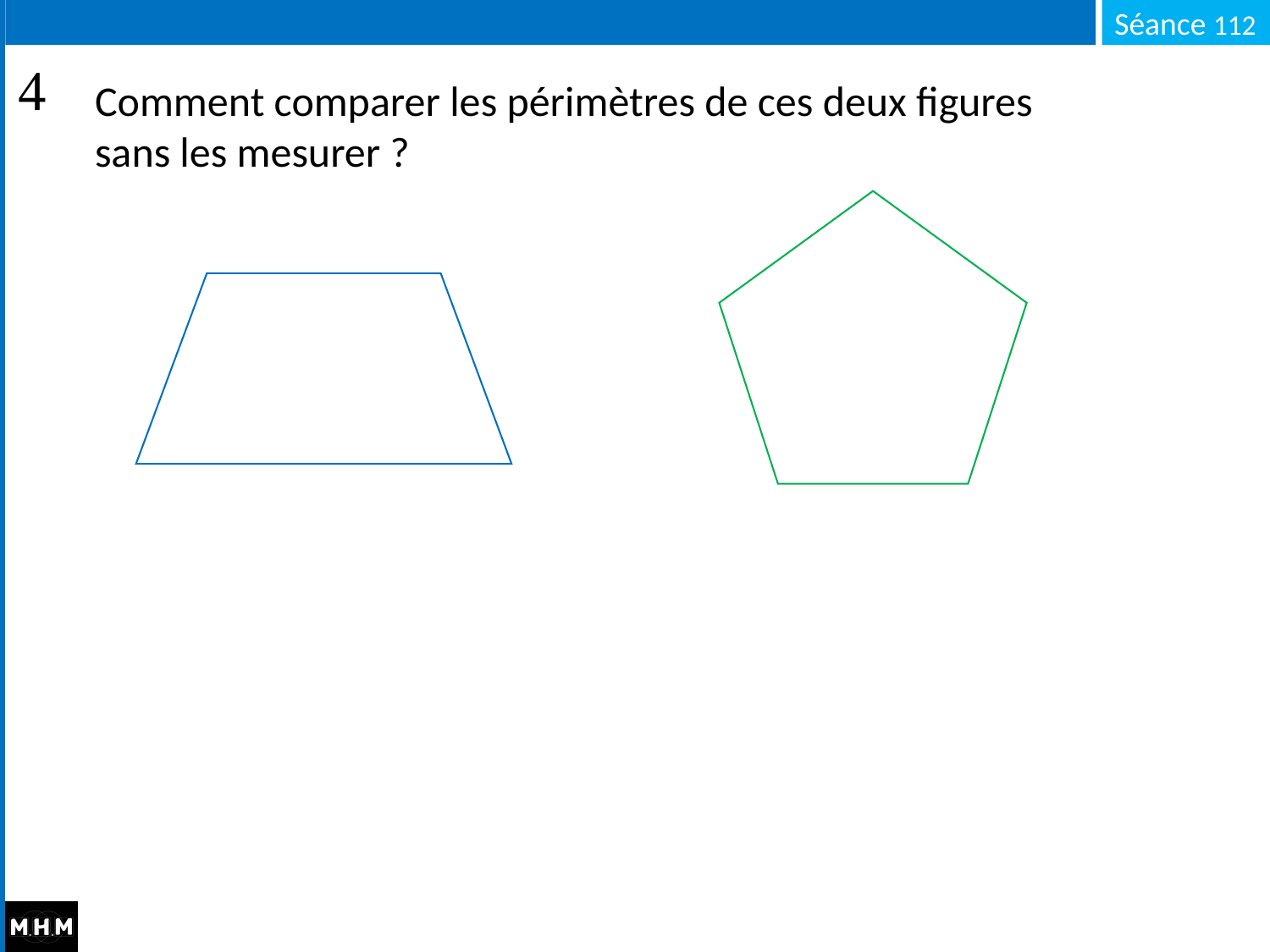

Comment comparer les périmètres de ces deux figures       sans les mesurer ?